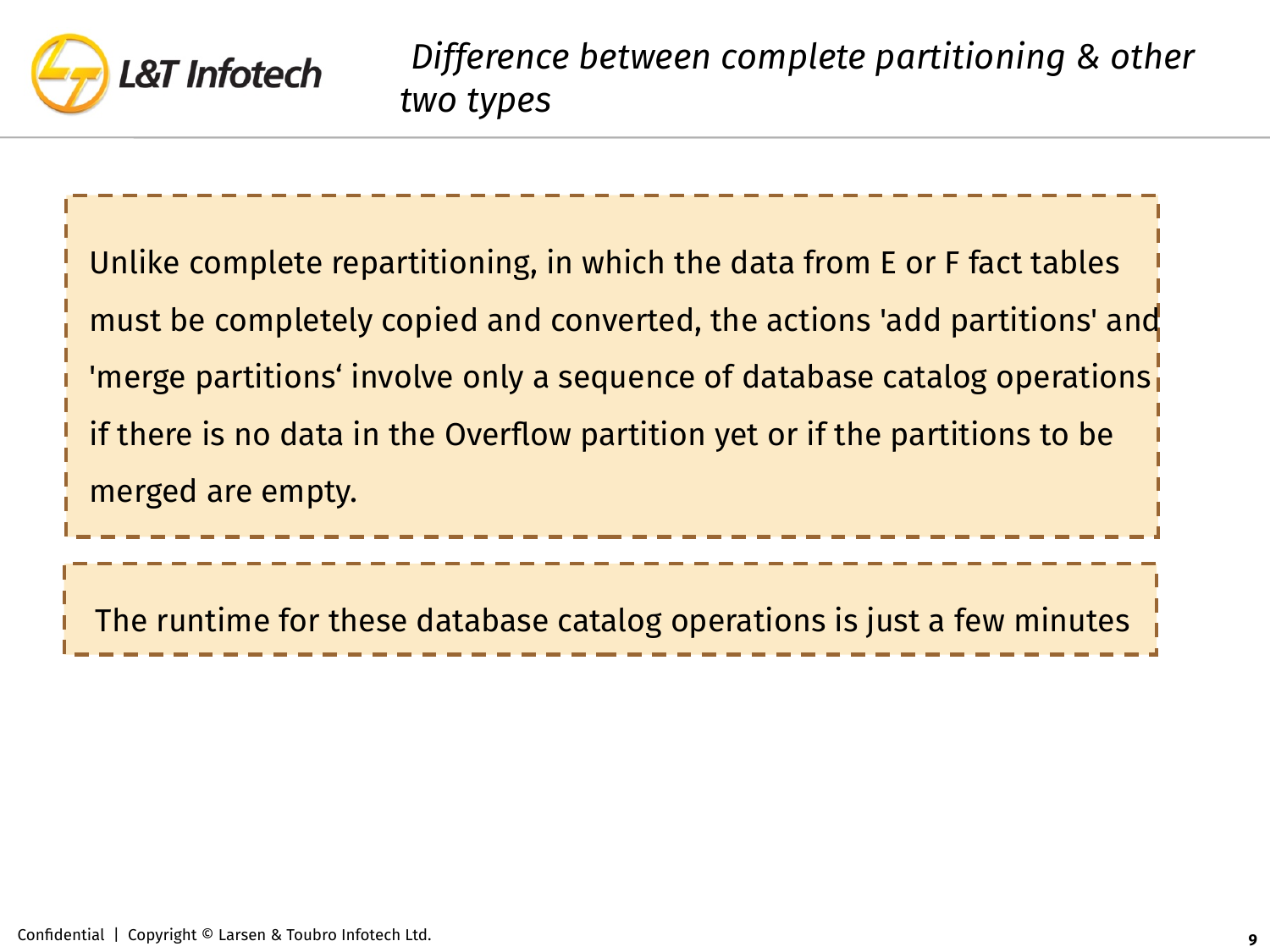

# Difference between complete partitioning & other two types
Unlike complete repartitioning, in which the data from E or F fact tables
must be completely copied and converted, the actions 'add partitions' and
'merge partitions‘ involve only a sequence of database catalog operations
if there is no data in the Overflow partition yet or if the partitions to be
merged are empty.
The runtime for these database catalog operations is just a few minutes
Confidential  |  Copyright © Larsen & Toubro Infotech Ltd.
9